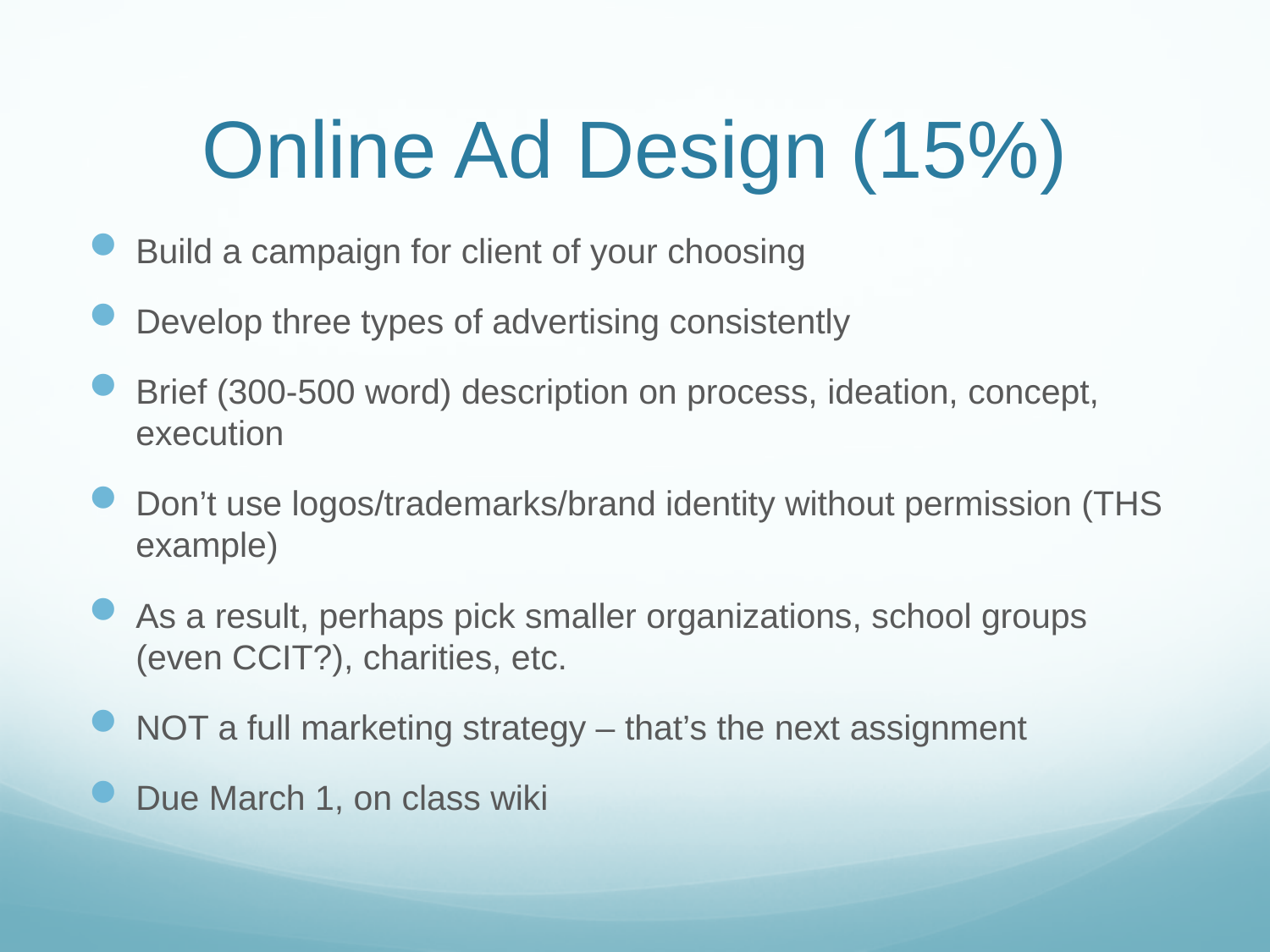

# Online Ad Design (15%)
Build a campaign for client of your choosing
Develop three types of advertising consistently
Brief (300-500 word) description on process, ideation, concept, execution
Don’t use logos/trademarks/brand identity without permission (THS example)
As a result, perhaps pick smaller organizations, school groups (even CCIT?), charities, etc.
NOT a full marketing strategy – that’s the next assignment
Due March 1, on class wiki